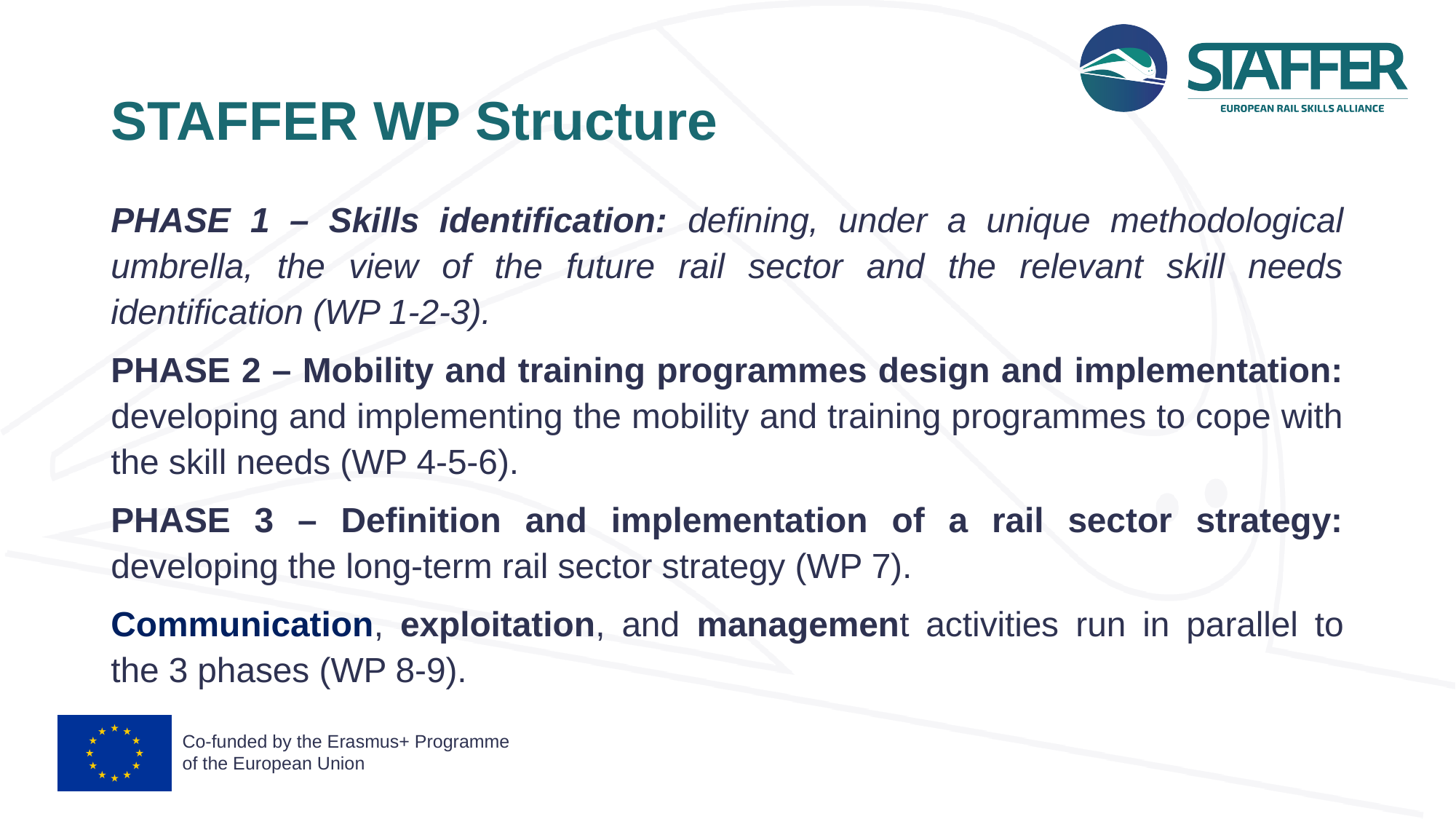

# STAFFER WP Structure
PHASE 1 – Skills identification: defining, under a unique methodological umbrella, the view of the future rail sector and the relevant skill needs identification (WP 1-2-3).
PHASE 2 – Mobility and training programmes design and implementation: developing and implementing the mobility and training programmes to cope with the skill needs (WP 4-5-6).
PHASE 3 – Definition and implementation of a rail sector strategy: developing the long-term rail sector strategy (WP 7).
Communication, exploitation, and management activities run in parallel to the 3 phases (WP 8-9).